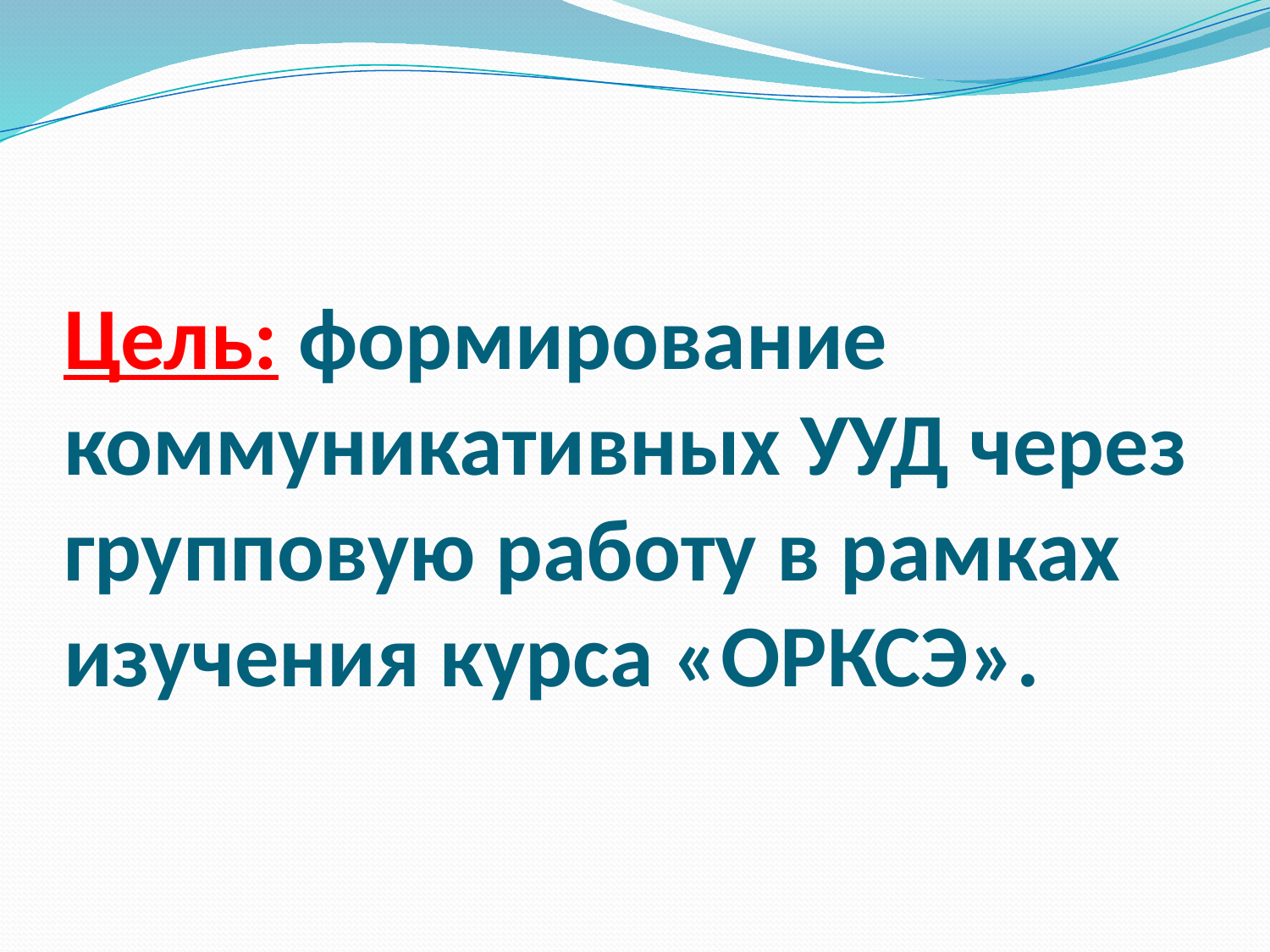

# Цель: формирование коммуникативных УУД через групповую работу в рамках изучения курса «ОРКСЭ».